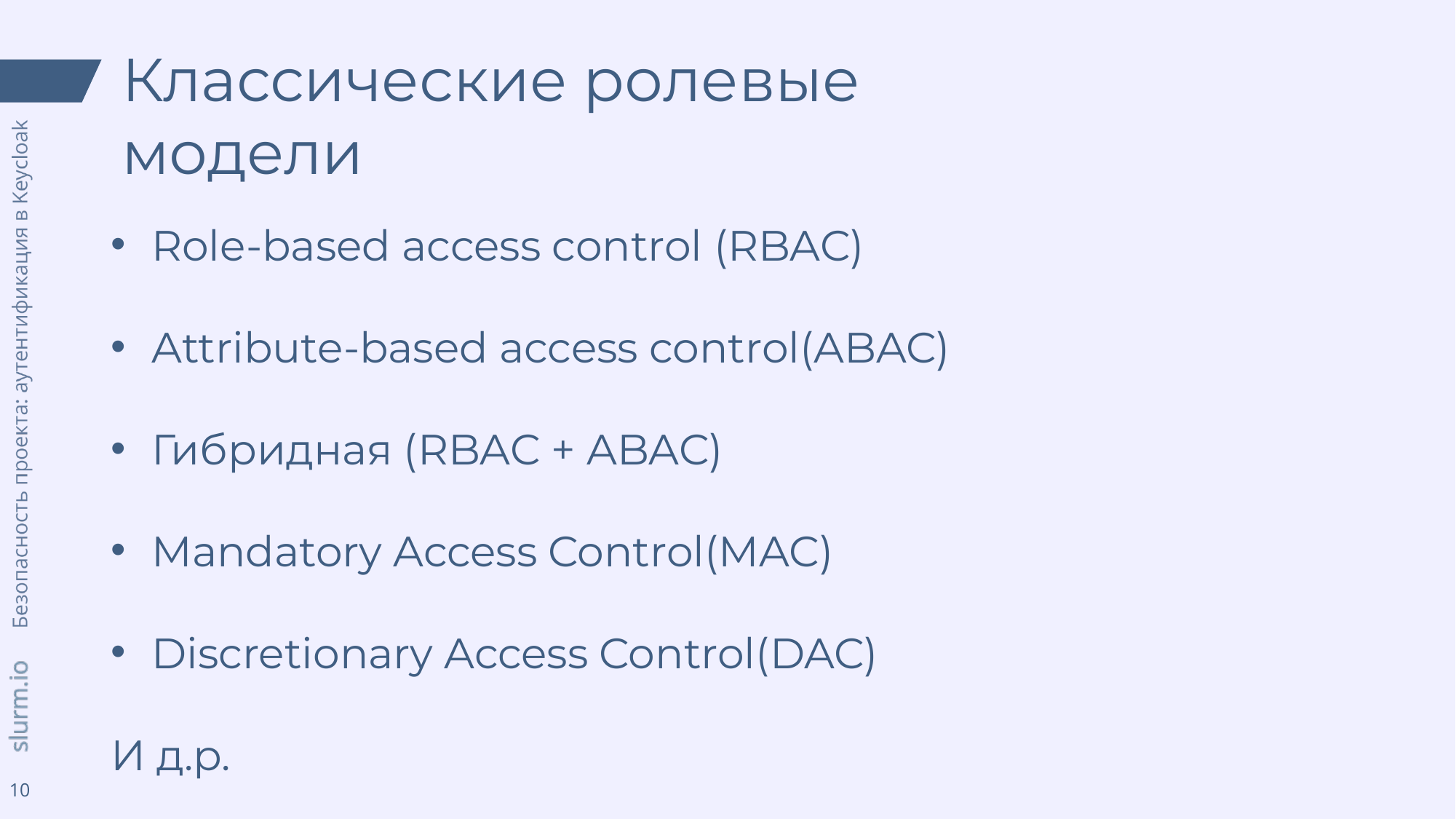

# Классические ролевые модели

Role-based access control (RBAC)

Attribute-based access control(ABAC)

Гибридная (RBAC + ABAC)

Mandatory Access Control(MAC)

Discretionary Access Control(DAC)

И д.р.